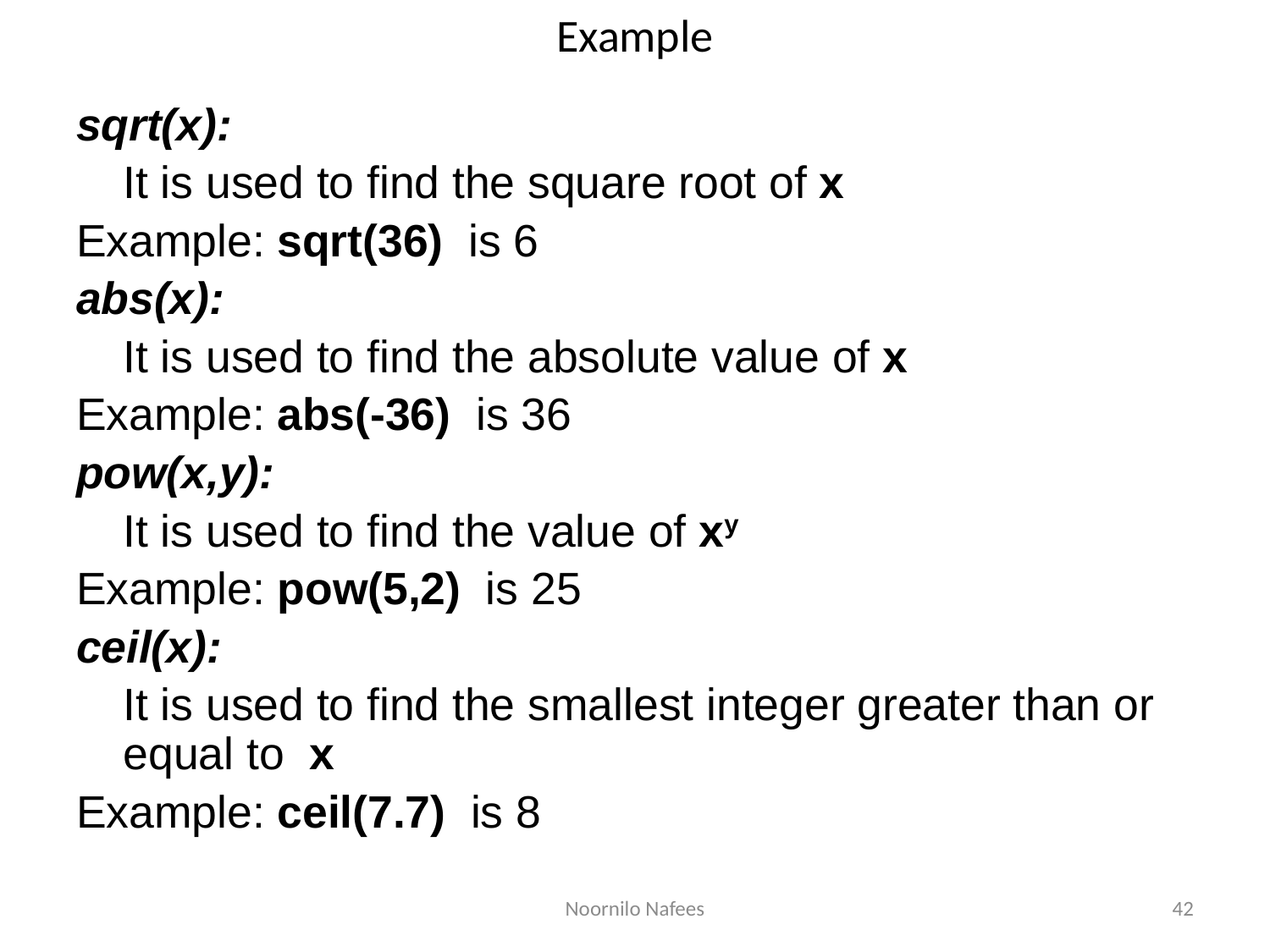

# Example
sqrt(x):
		It is used to find the square root of x
Example: sqrt(36)  is 6
abs(x):
		It is used to find the absolute value of x
Example: abs(-36)  is 36
pow(x,y):
		It is used to find the value of xy
Example: pow(5,2)  is 25
ceil(x):
		It is used to find the smallest integer greater than or equal to  x
Example: ceil(7.7)  is 8

Noornilo Nafees
42